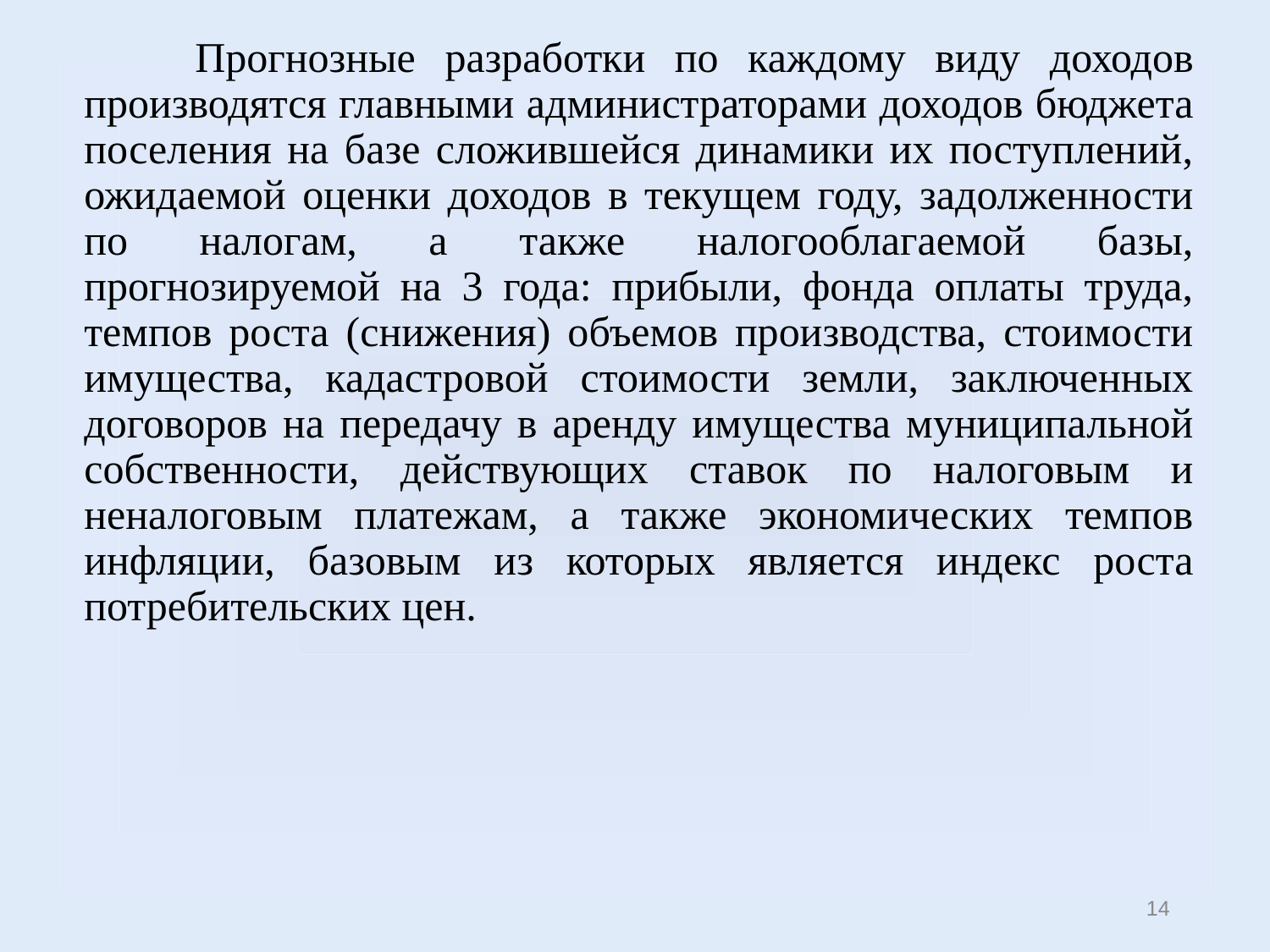

Прогнозные разработки по каждому виду доходов производятся главными администраторами доходов бюджета поселения на базе сложившейся динамики их поступлений, ожидаемой оценки доходов в текущем году, задолженности по налогам, а также налогооблагаемой базы, прогнозируемой на 3 года: прибыли, фонда оплаты труда, темпов роста (снижения) объемов производства, стоимости имущества, кадастровой стоимости земли, заключенных договоров на передачу в аренду имущества муниципальной собственности, действующих ставок по налоговым и неналоговым платежам, а также экономических темпов инфляции, базовым из которых является индекс роста потребительских цен.

14